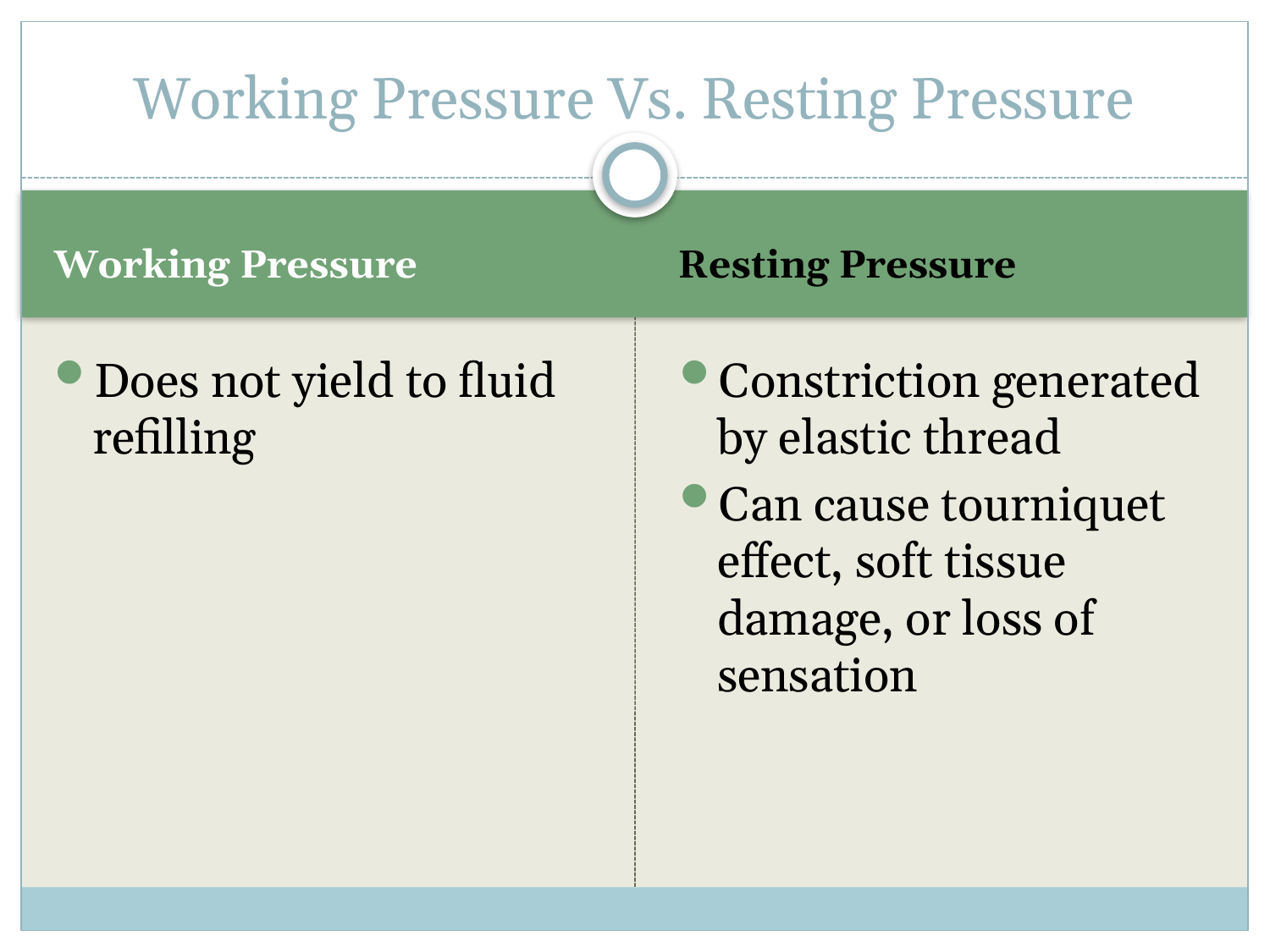

# Working Pressure Vs. Resting Pressure
Working Pressure
Resting Pressure
Does not yield to fluid refilling

Constriction generated by elastic thread
Can cause tourniquet effect, soft tissue damage, or loss of sensation